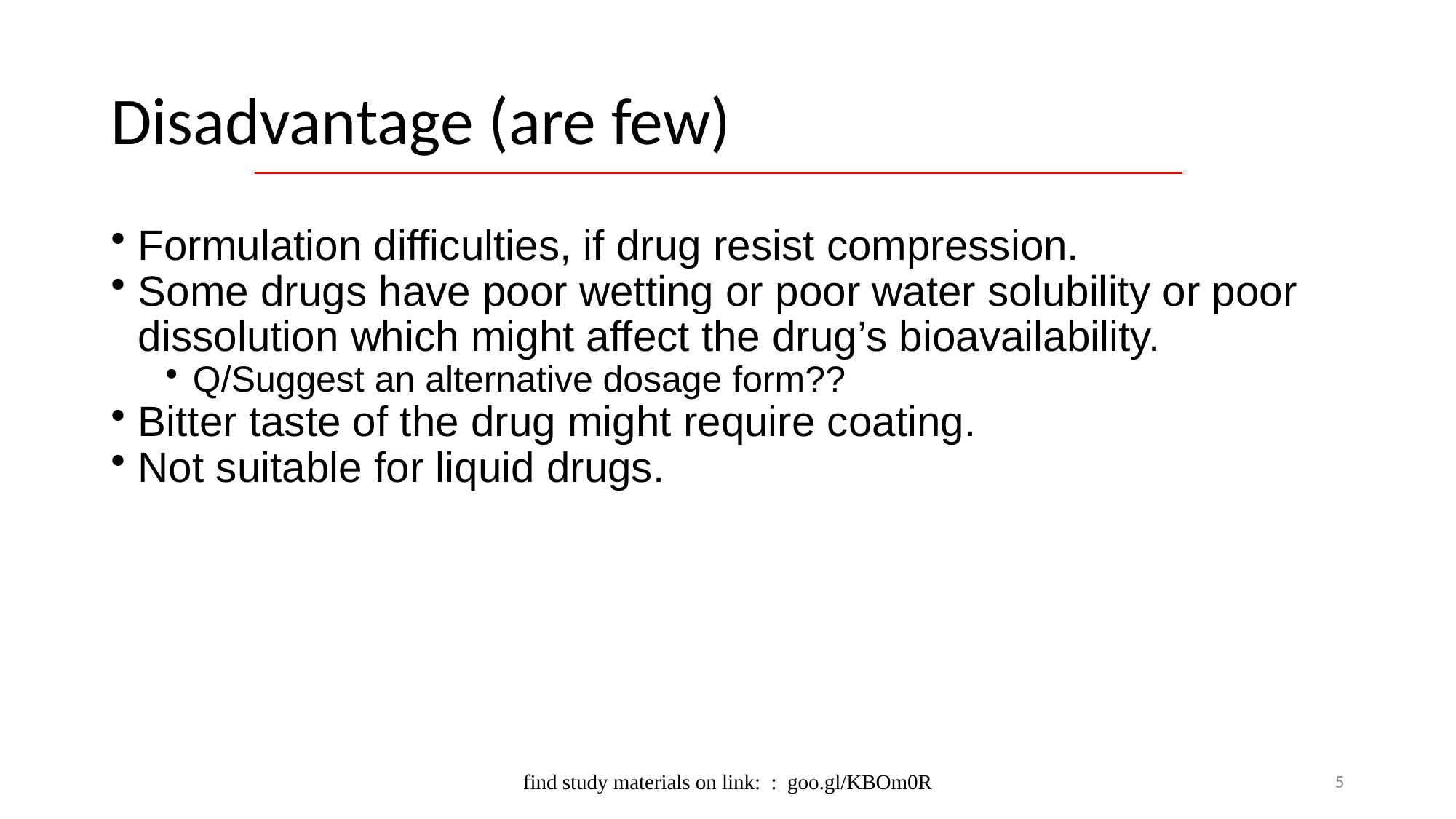

# Disadvantage (are few)
Formulation difficulties, if drug resist compression.
Some drugs have poor wetting or poor water solubility or poor dissolution which might affect the drug’s bioavailability.
Q/Suggest an alternative dosage form??
Bitter taste of the drug might require coating.
Not suitable for liquid drugs.

find study materials on link:  :  goo.gl/KBOm0R
5